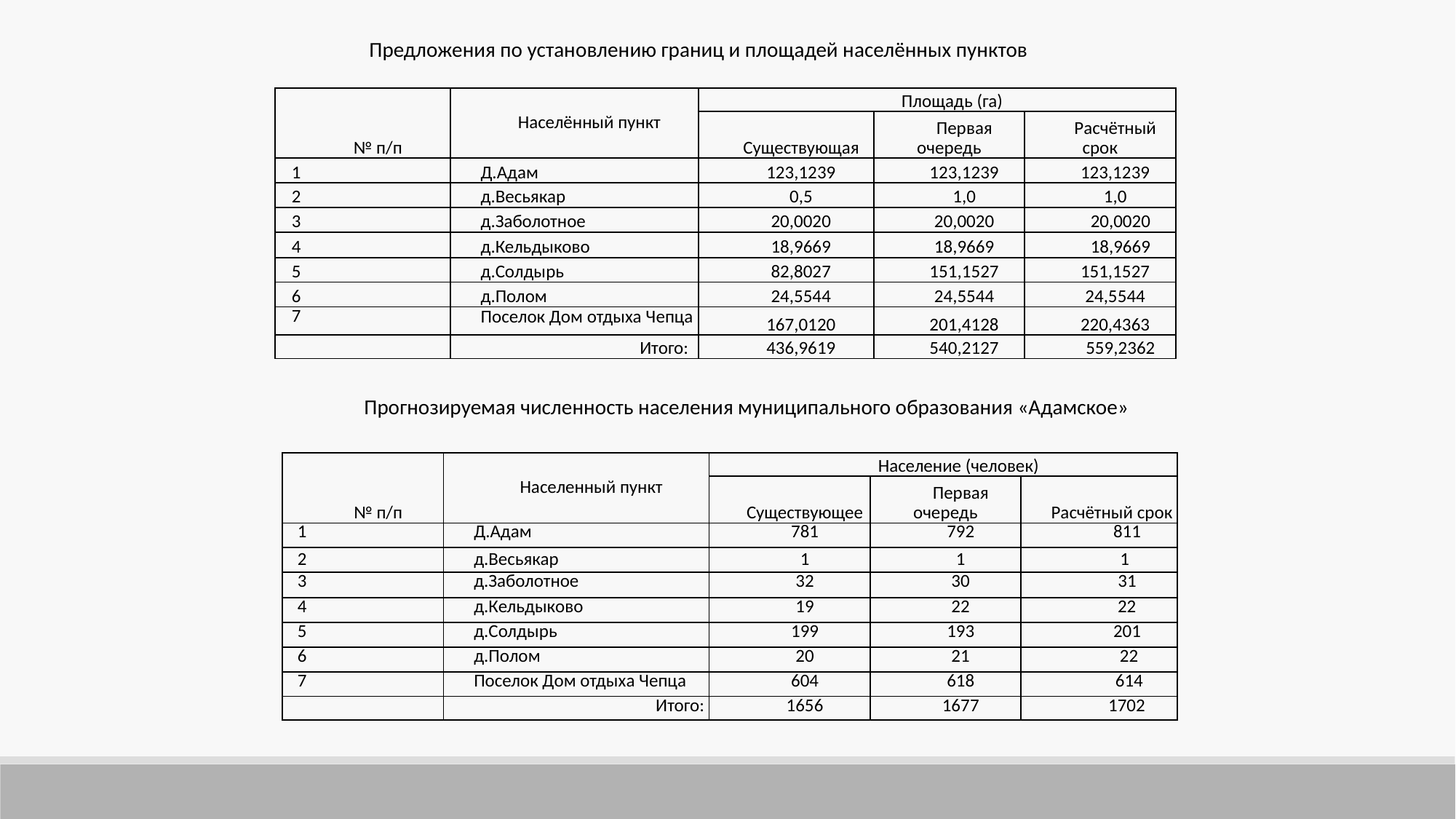

Предложения по установлению границ и площадей населённых пунктов
| № п/п | Населённый пункт | Площадь (га) |  |  |
| --- | --- | --- | --- | --- |
|  |  | Существующая | Первая очередь | Расчётный срок |
| 1 | Д.Адам | 123,1239 | 123,1239 | 123,1239 |
| 2 | д.Весьякар | 0,5 | 1,0 | 1,0 |
| 3 | д.Заболотное | 20,0020 | 20,0020 | 20,0020 |
| 4 | д.Кельдыково | 18,9669 | 18,9669 | 18,9669 |
| 5 | д.Солдырь | 82,8027 | 151,1527 | 151,1527 |
| 6 | д.Полом | 24,5544 | 24,5544 | 24,5544 |
| 7 | Поселок Дом отдыха Чепца | 167,0120 | 201,4128 | 220,4363 |
|  | Итого: | 436,9619 | 540,2127 | 559,2362 |
	Прогнозируемая численность населения муниципального образования «Адамское»
| № п/п | Населенный пункт | Население (человек) |  |  |
| --- | --- | --- | --- | --- |
|  |  | Существующее | Первая очередь | Расчётный срок |
| 1 | Д.Адам | 781 | 792 | 811 |
| 2 | д.Весьякар | 1 | 1 | 1 |
| 3 | д.Заболотное | 32 | 30 | 31 |
| 4 | д.Кельдыково | 19 | 22 | 22 |
| 5 | д.Солдырь | 199 | 193 | 201 |
| 6 | д.Полом | 20 | 21 | 22 |
| 7 | Поселок Дом отдыха Чепца | 604 | 618 | 614 |
|  | Итого: | 1656 | 1677 | 1702 |